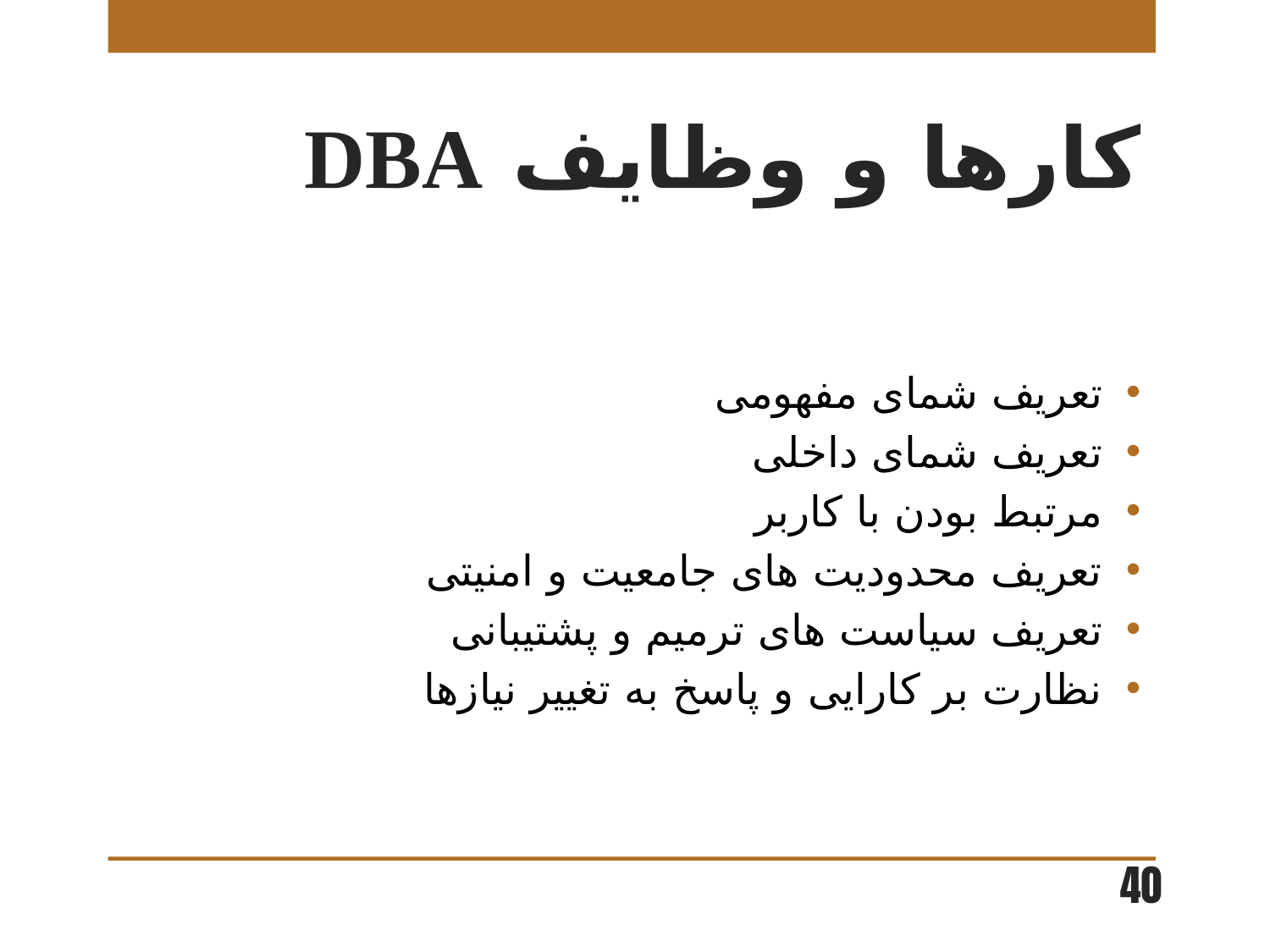

# کارها و وظایف DBA
تعریف شمای مفهومی
تعریف شمای داخلی
مرتبط بودن با کاربر
تعریف محدودیت های جامعیت و امنیتی
تعریف سیاست های ترمیم و پشتیبانی
نظارت بر کارایی و پاسخ به تغییر نیازها
40